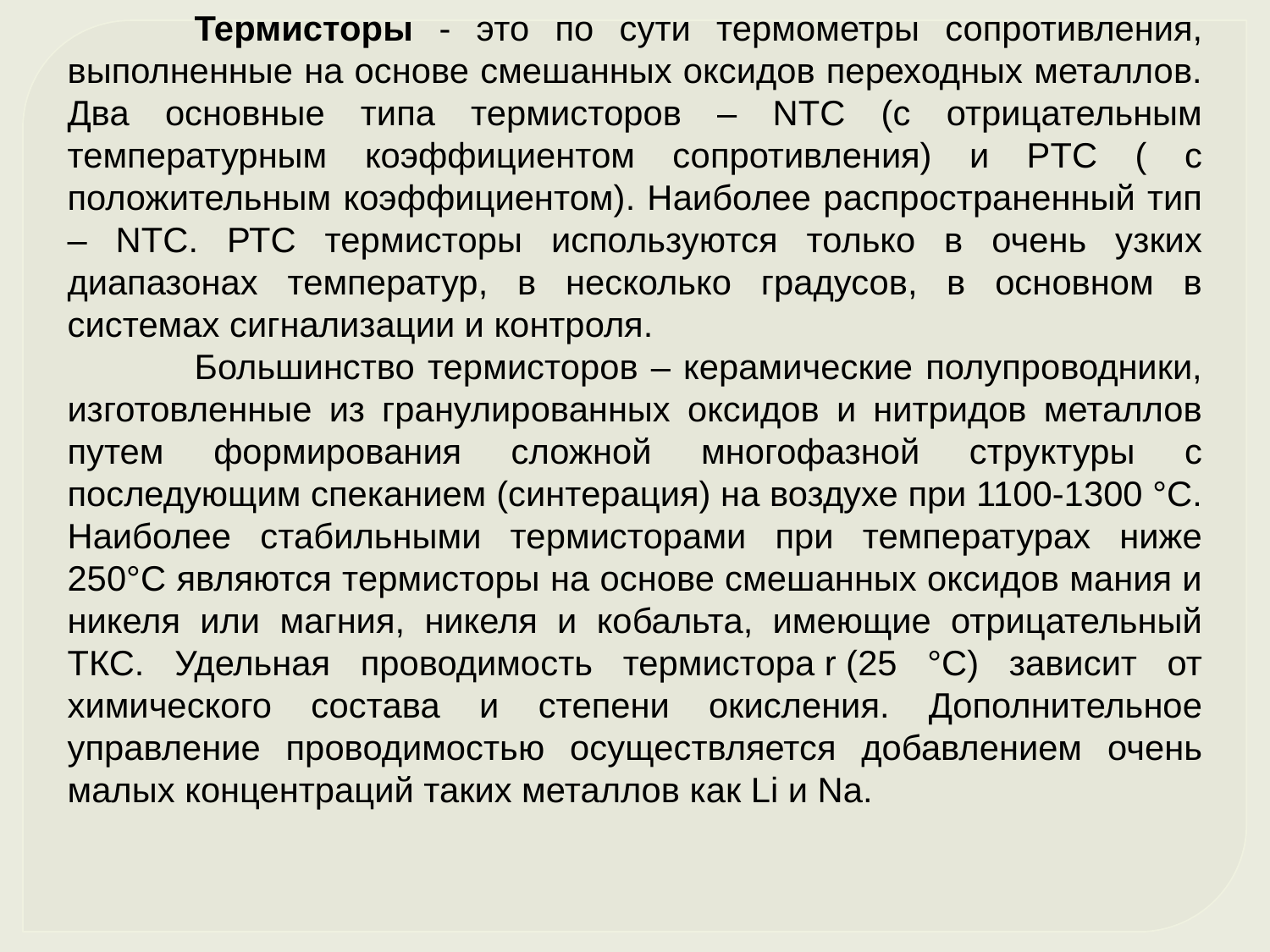

Термисторы - это по сути термометры сопротивления, выполненные на основе смешанных оксидов переходных металлов. Два основные типа термисторов – NTC (с отрицательным температурным коэффициентом сопротивления) и PTC ( с положительным коэффициентом). Наиболее распространенный тип – NTC. РТС термисторы используются только в очень узких диапазонах температур, в несколько градусов, в основном в системах сигнализации и контроля.
	Большинство термисторов – керамические полупроводники, изготовленные из гранулированных оксидов и нитридов металлов путем формирования сложной многофазной структуры с последующим спеканием (синтерация) на воздухе при 1100-1300 °С. Наиболее стабильными термисторами при температурах ниже 250°С являются термисторы на основе смешанных оксидов мания и никеля или магния, никеля и кобальта, имеющие отрицательный ТКС. Удельная проводимость термистора r (25 °C) зависит от химического состава и степени окисления. Дополнительное управление проводимостью осуществляется добавлением очень малых концентраций таких металлов как Li и Na.